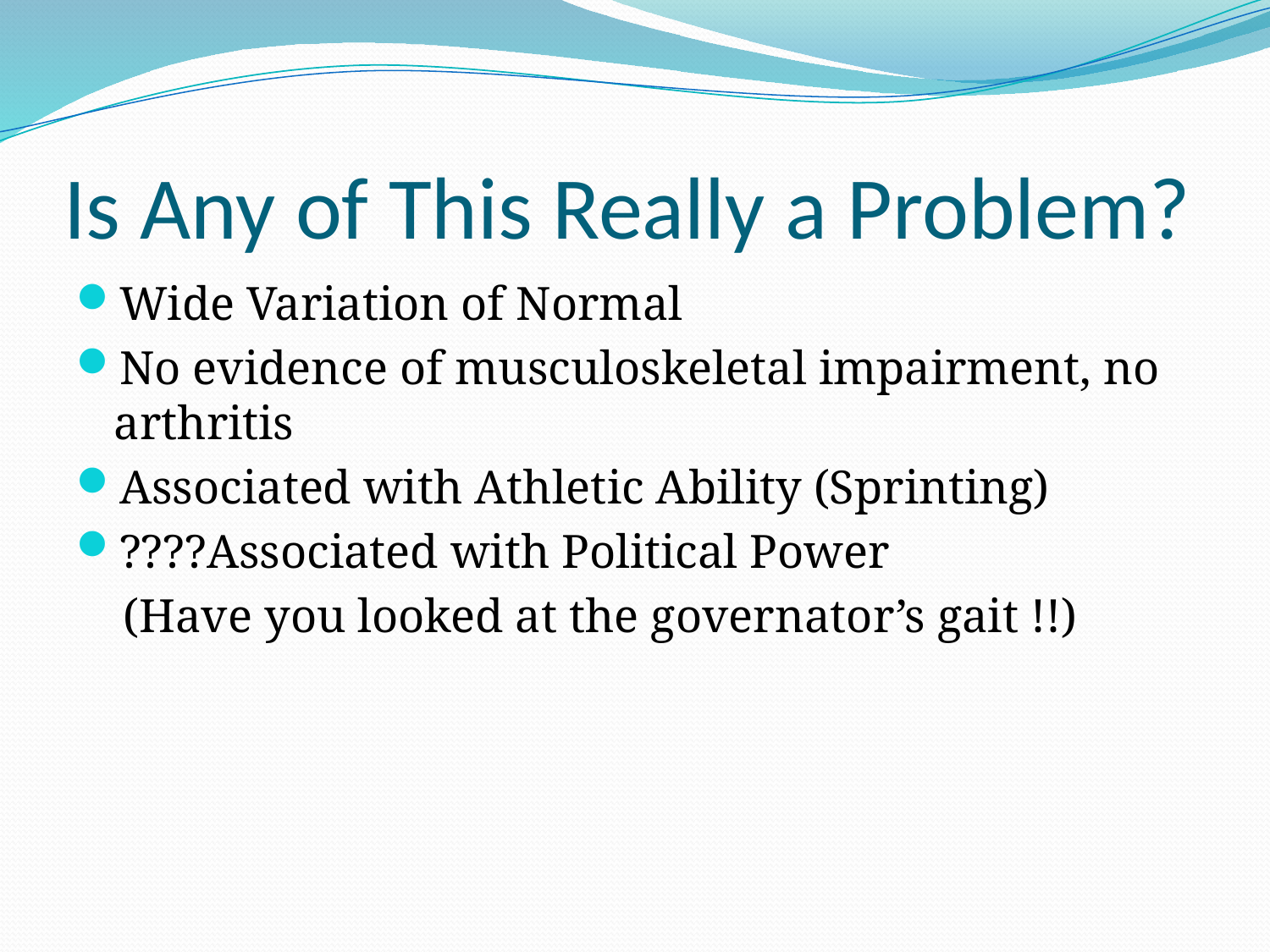

# Is Any of This Really a Problem?
Wide Variation of Normal
No evidence of musculoskeletal impairment, no arthritis
Associated with Athletic Ability (Sprinting)
????Associated with Political Power
    (Have you looked at the governator’s gait !!)